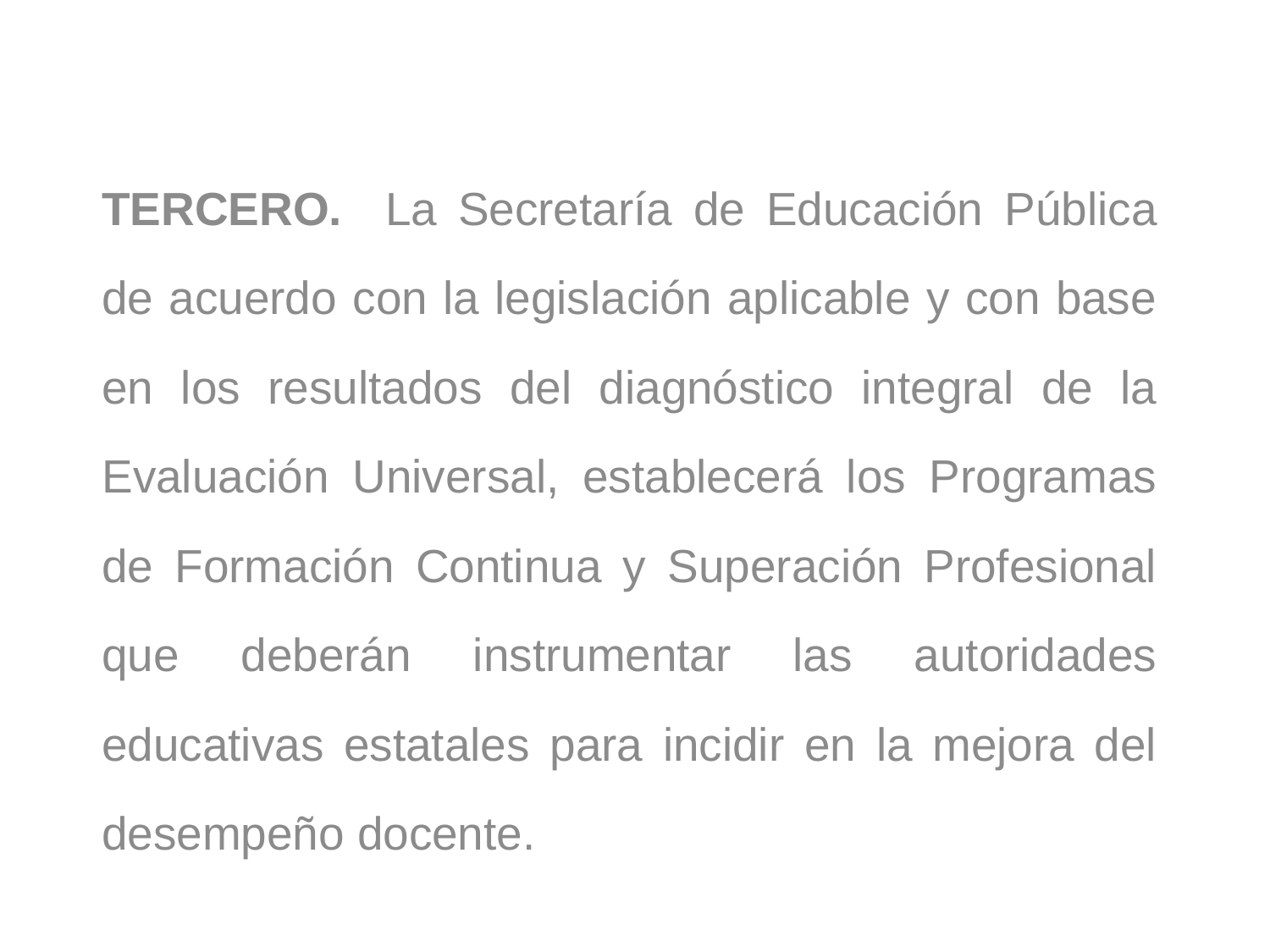

TERCERO.  La Secretaría de Educación Pública de acuerdo con la legislación aplicable y con base en los resultados del diagnóstico integral de la Evaluación Universal, establecerá los Programas de Formación Continua y Superación Profesional que deberán instrumentar las autoridades educativas estatales para incidir en la mejora del desempeño docente.